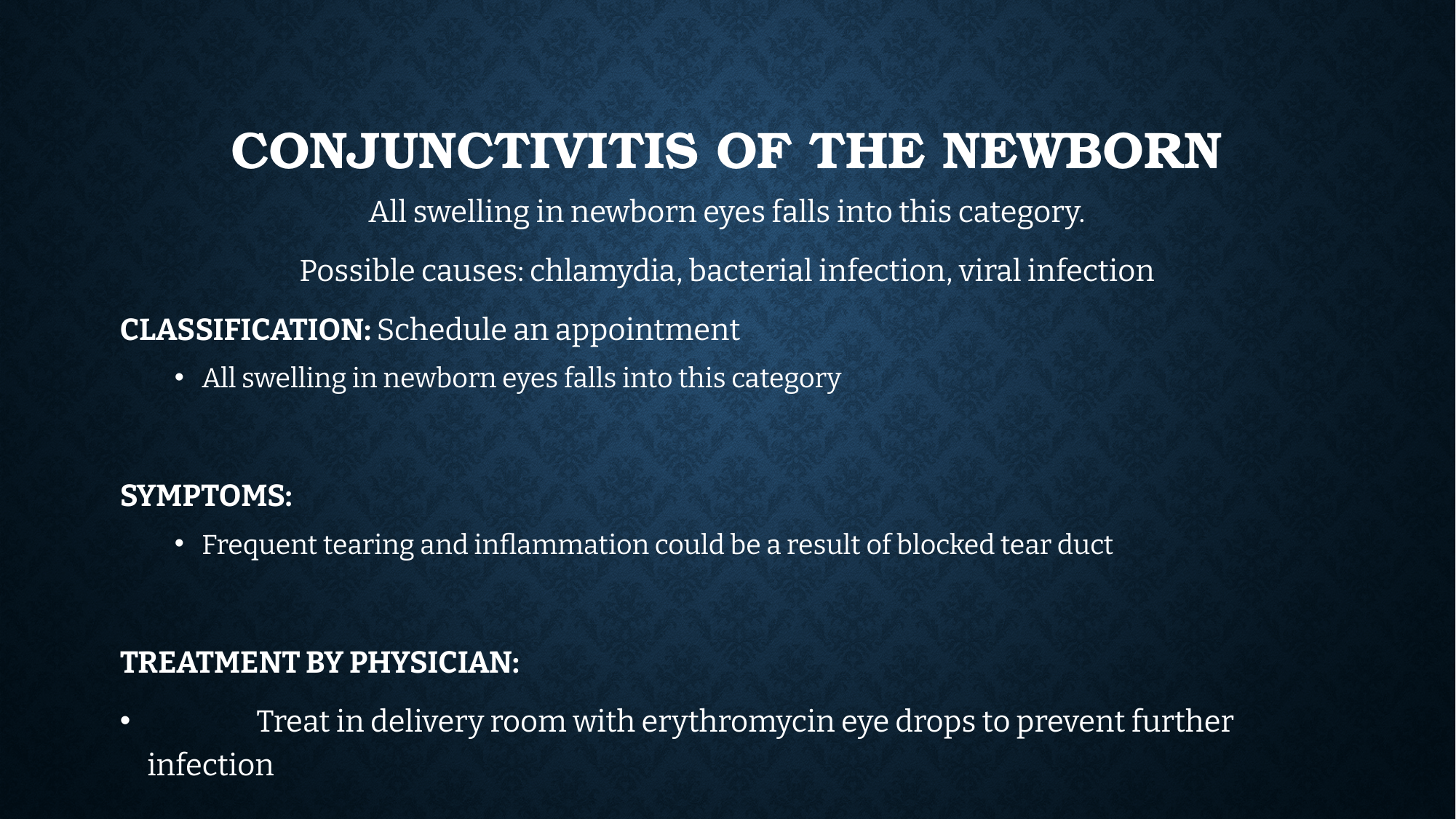

# Conjunctivitis of the newborn
All swelling in newborn eyes falls into this category.
Possible causes: chlamydia, bacterial infection, viral infection
CLASSIFICATION: Schedule an appointment
All swelling in newborn eyes falls into this category

SYMPTOMS:
Frequent tearing and inflammation could be a result of blocked tear duct

TREATMENT BY PHYSICIAN:
	Treat in delivery room with erythromycin eye drops to prevent further infection